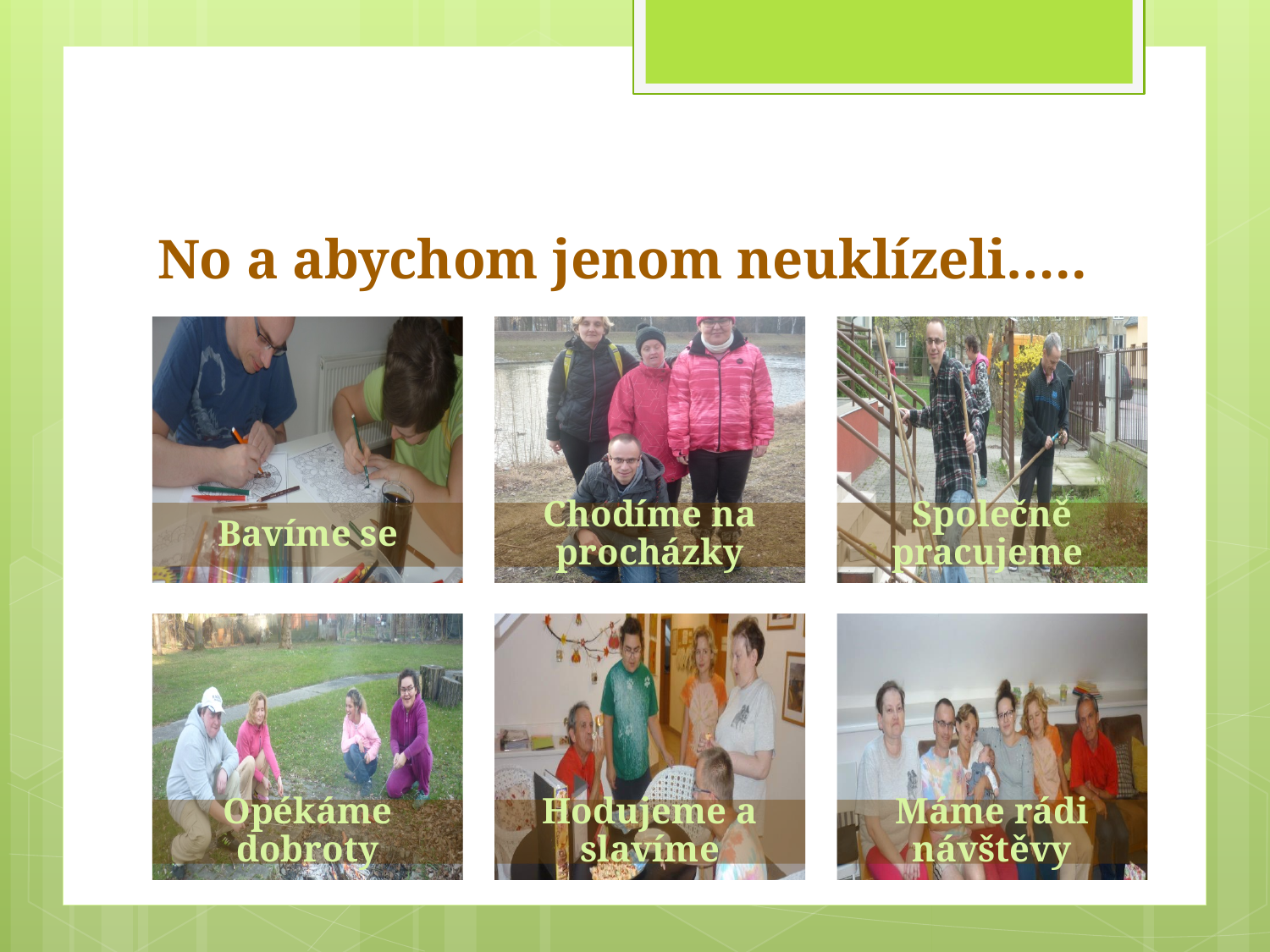

# No a abychom jenom neuklízeli…..
Bavíme se
Chodíme na procházky
Společně pracujeme
Opékáme dobroty
Hodujeme a slavíme
Máme rádi návštěvy